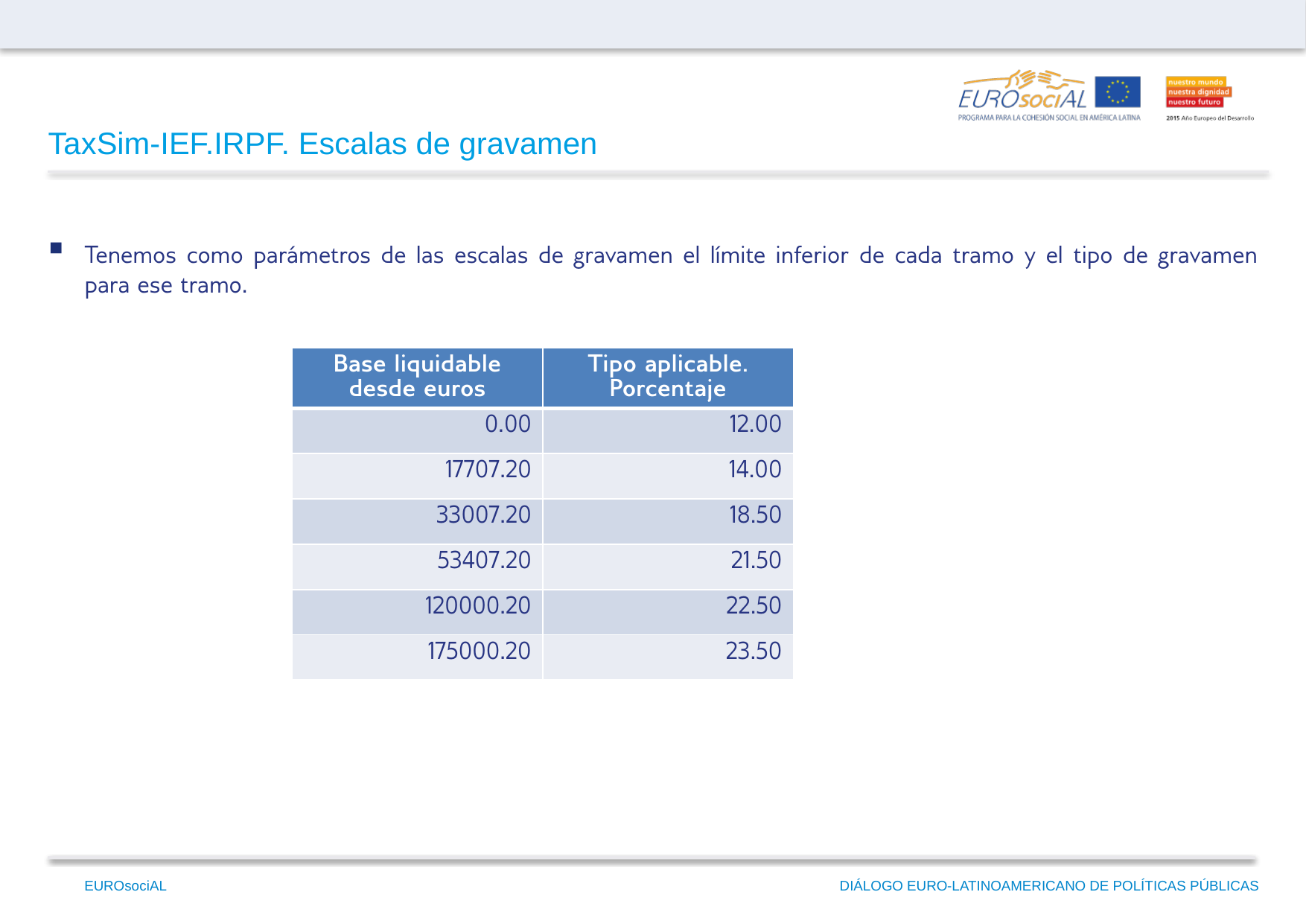

TaxSim-IEF.IRPF. Escalas de gravamen

Tenemos como parámetros de las escalas de gravamen el límite inferior de cada tramo y el tipo de gravamen para ese tramo.

| Base liquidable desde euros | Tipo aplicable. Porcentaje |
| --- | --- |
| 0.00 | 12.00 |
| 17707.20 | 14.00 |
| 33007.20 | 18.50 |
| 53407.20 | 21.50 |
| 120000.20 | 22.50 |
| 175000.20 | 23.50 |